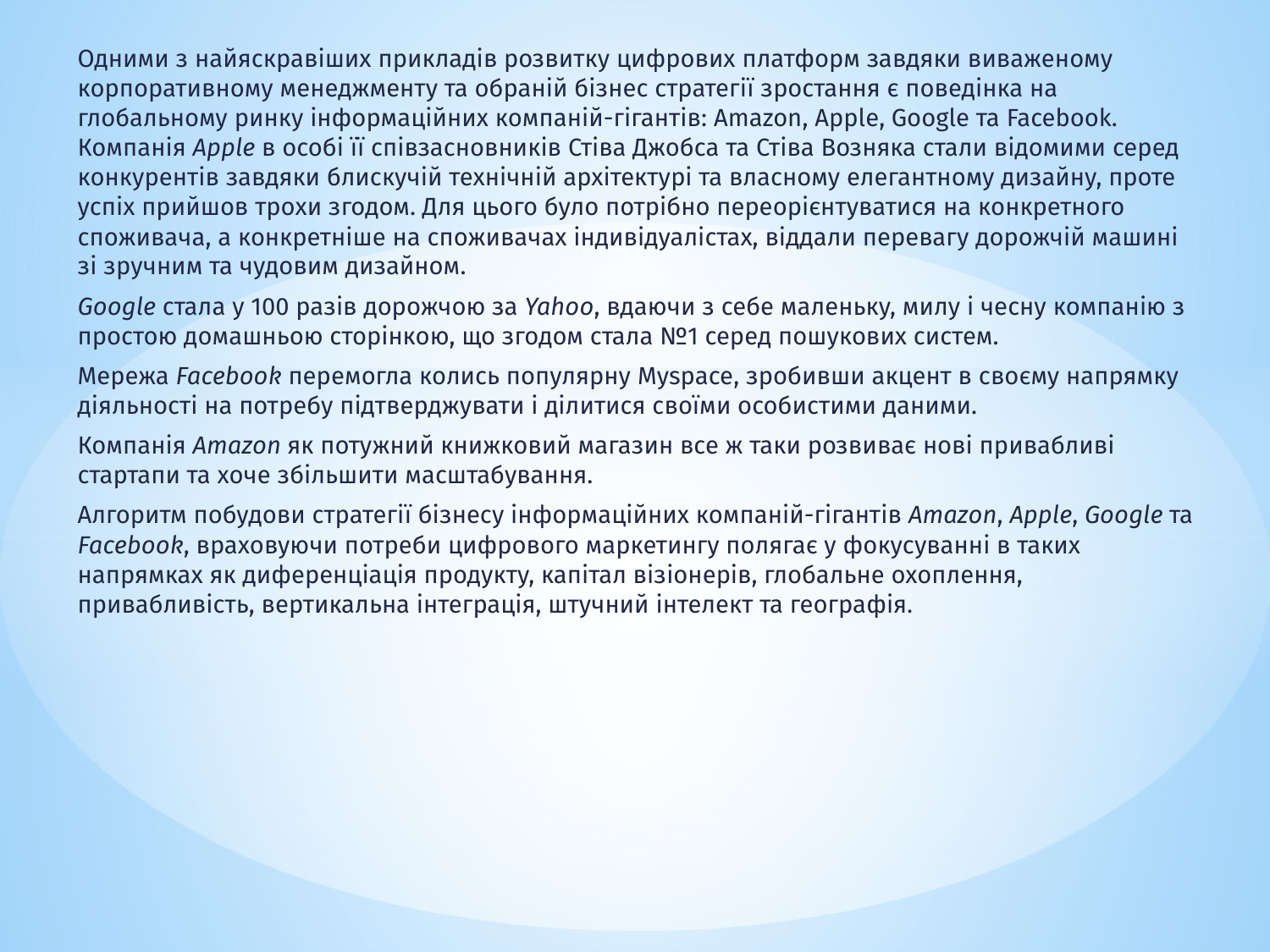

Одними з найяскравіших прикладів розвитку цифрових платформ завдяки виваженому корпоративному менеджменту та обраній бізнес стратегії зростання є поведінка на глобальному ринку інформаційних компаній-гігантів: Amazon, Apple, Google та Facebook. Компанія Apple в особі її співзасновників Стіва Джобса та Стіва Возняка стали відомими серед конкурентів завдяки блискучій технічній архітектурі та власному елегантному дизайну, проте успіх прийшов трохи згодом. Для цього було потрібно переорієнтуватися на конкретного споживача, а конкретніше на споживачах індивідуалістах, віддали перевагу дорожчій машині зі зручним та чудовим дизайном.
Google cтала у 100 разів дорожчою за Yahoo, вдаючи з себе маленьку, милу і чесну компанію з простою домашньою сторінкою, що згодом стала №1 серед пошукових систем.
Мережа Facebook перемогла колись популярну Myspace, зробивши акцент в своєму напрямку діяльності на потребу підтверджувати і ділитися своїми особистими даними.
Компанія Amazon як потужний книжковий магазин все ж таки розвиває нові привабливі стартапи та хоче збільшити масштабування.
Алгоритм побудови стратегії бізнесу інформаційних компаній-гігантів Amazon, Apple, Google та Facebook, враховуючи потреби цифрового маркетингу полягає у фокусуванні в таких напрямках як диференціація продукту, капітал візіонерів, глобальне охоплення, привабливість, вертикальна інтеграція, штучний інтелект та географія.